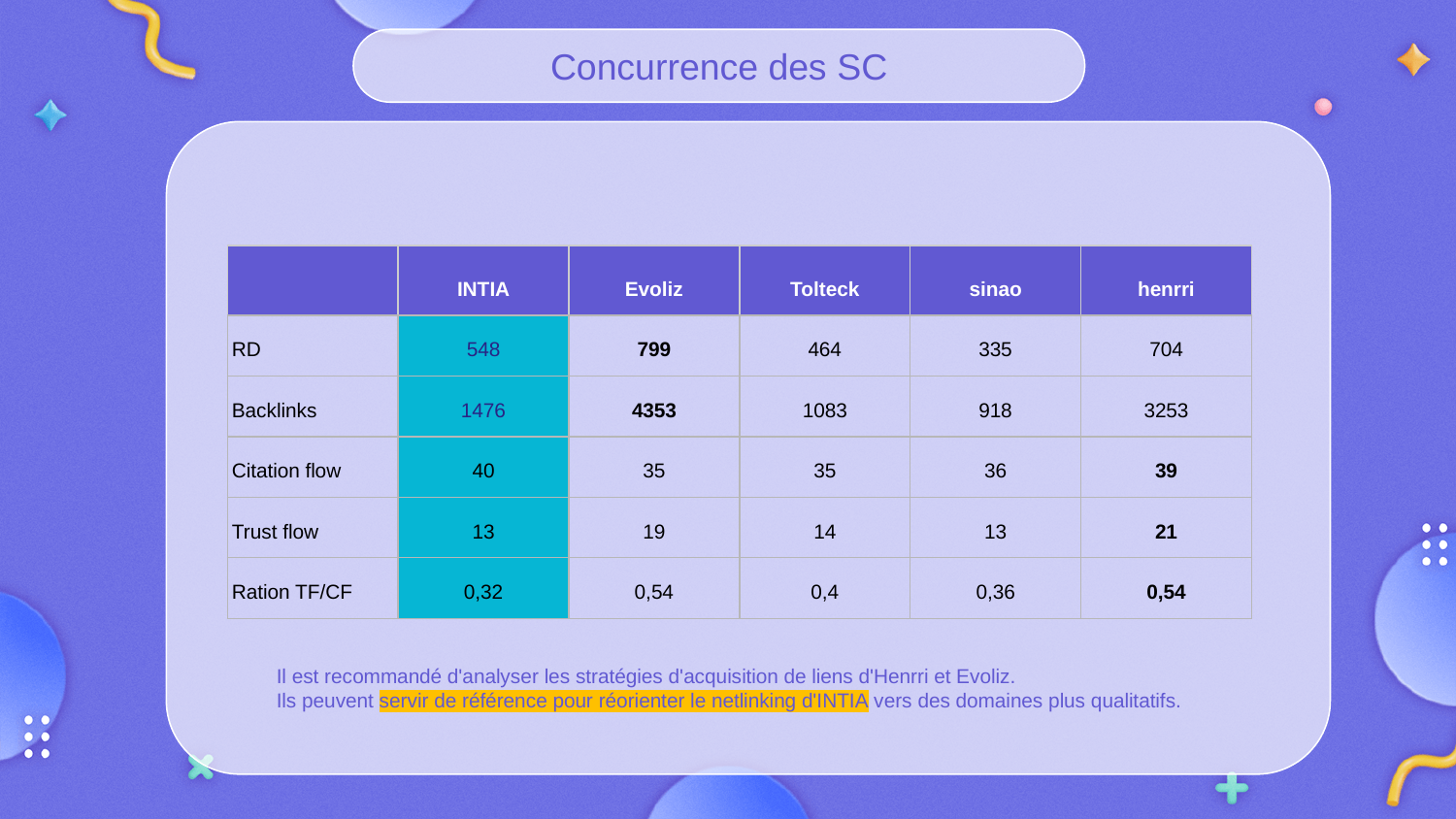

Concurrence des SC

|  | INTIA | Evoliz | Tolteck | sinao | henrri |
| --- | --- | --- | --- | --- | --- |
| RD | 548 | 799 | 464 | 335 | 704 |
| Backlinks | 1476 | 4353 | 1083 | 918 | 3253 |
| Citation flow | 40 | 35 | 35 | 36 | 39 |
| Trust flow | 13 | 19 | 14 | 13 | 21 |
| Ration TF/CF | 0,32 | 0,54 | 0,4 | 0,36 | 0,54 |
Il est recommandé d'analyser les stratégies d'acquisition de liens d'Henrri et Evoliz.
Ils peuvent servir de référence pour réorienter le netlinking d'INTIA vers des domaines plus qualitatifs.